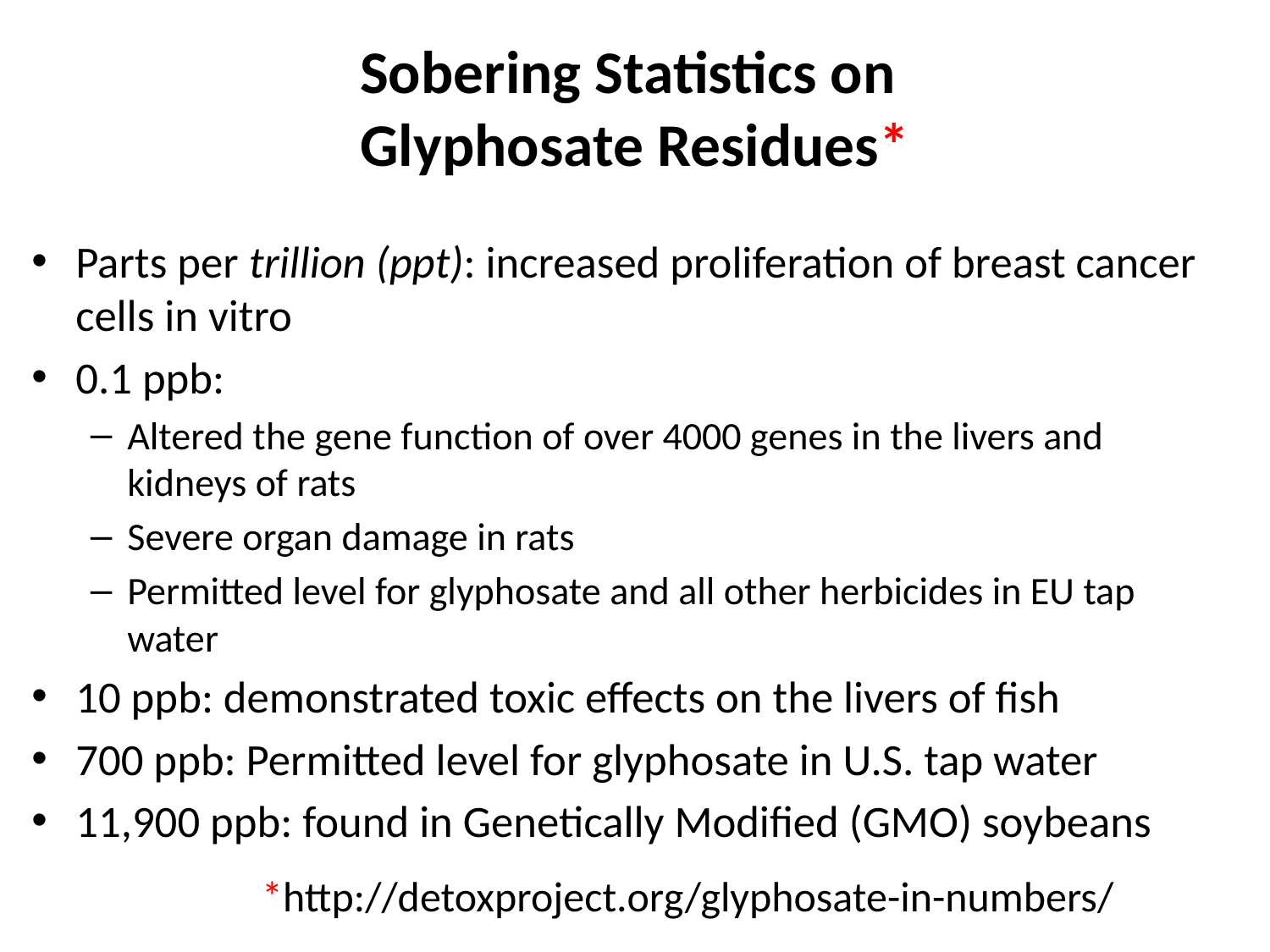

# Sobering Statistics on Glyphosate Residues*
Parts per trillion (ppt): increased proliferation of breast cancer cells in vitro
0.1 ppb:
Altered the gene function of over 4000 genes in the livers and kidneys of rats
Severe organ damage in rats
Permitted level for glyphosate and all other herbicides in EU tap water
10 ppb: demonstrated toxic effects on the livers of fish
700 ppb: Permitted level for glyphosate in U.S. tap water
11,900 ppb: found in Genetically Modified (GMO) soybeans
*http://detoxproject.org/glyphosate-in-numbers/